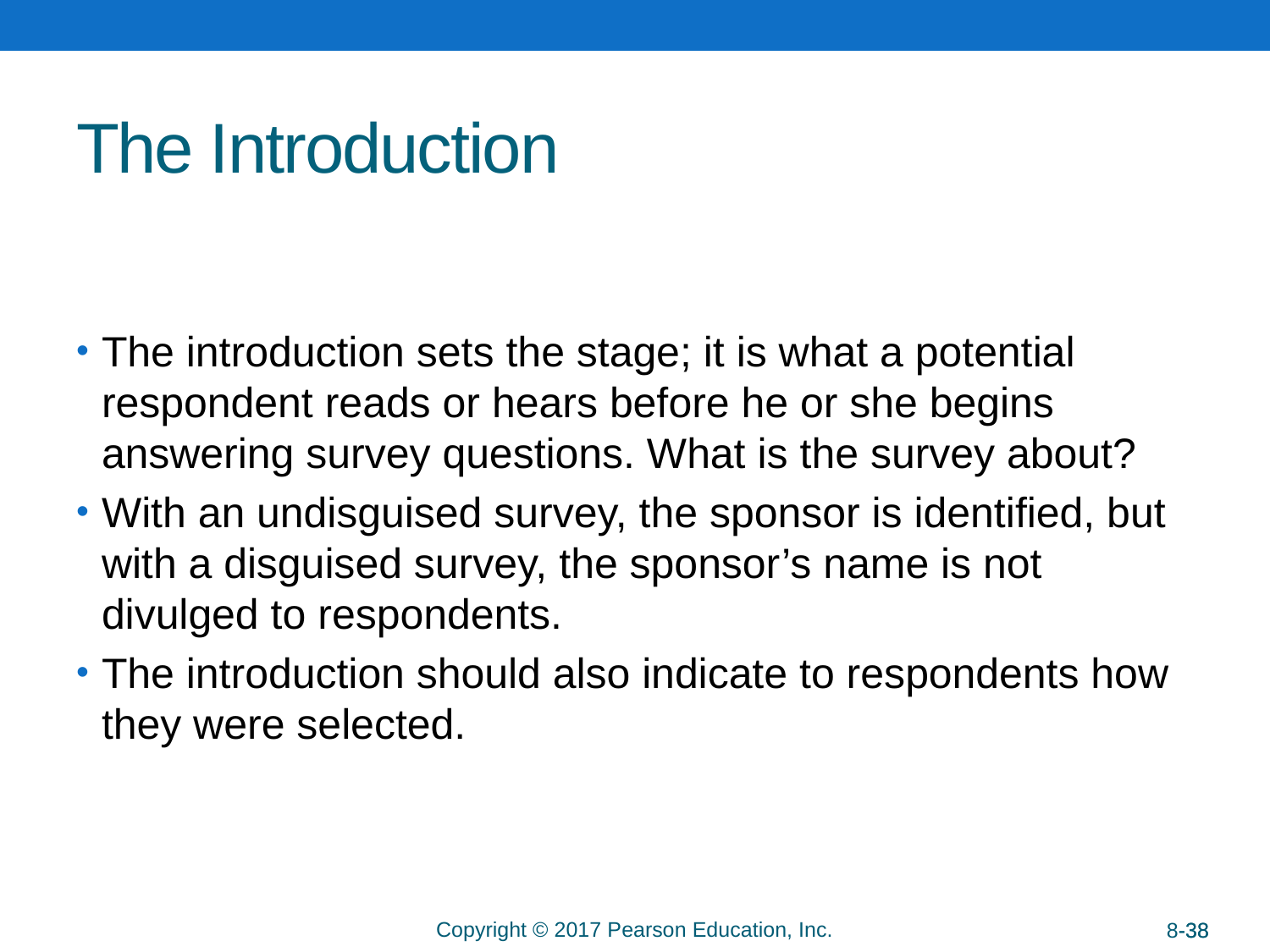

# The Introduction
The introduction sets the stage; it is what a potential respondent reads or hears before he or she begins answering survey questions. What is the survey about?
With an undisguised survey, the sponsor is identified, but with a disguised survey, the sponsor’s name is not divulged to respondents.
The introduction should also indicate to respondents how they were selected.